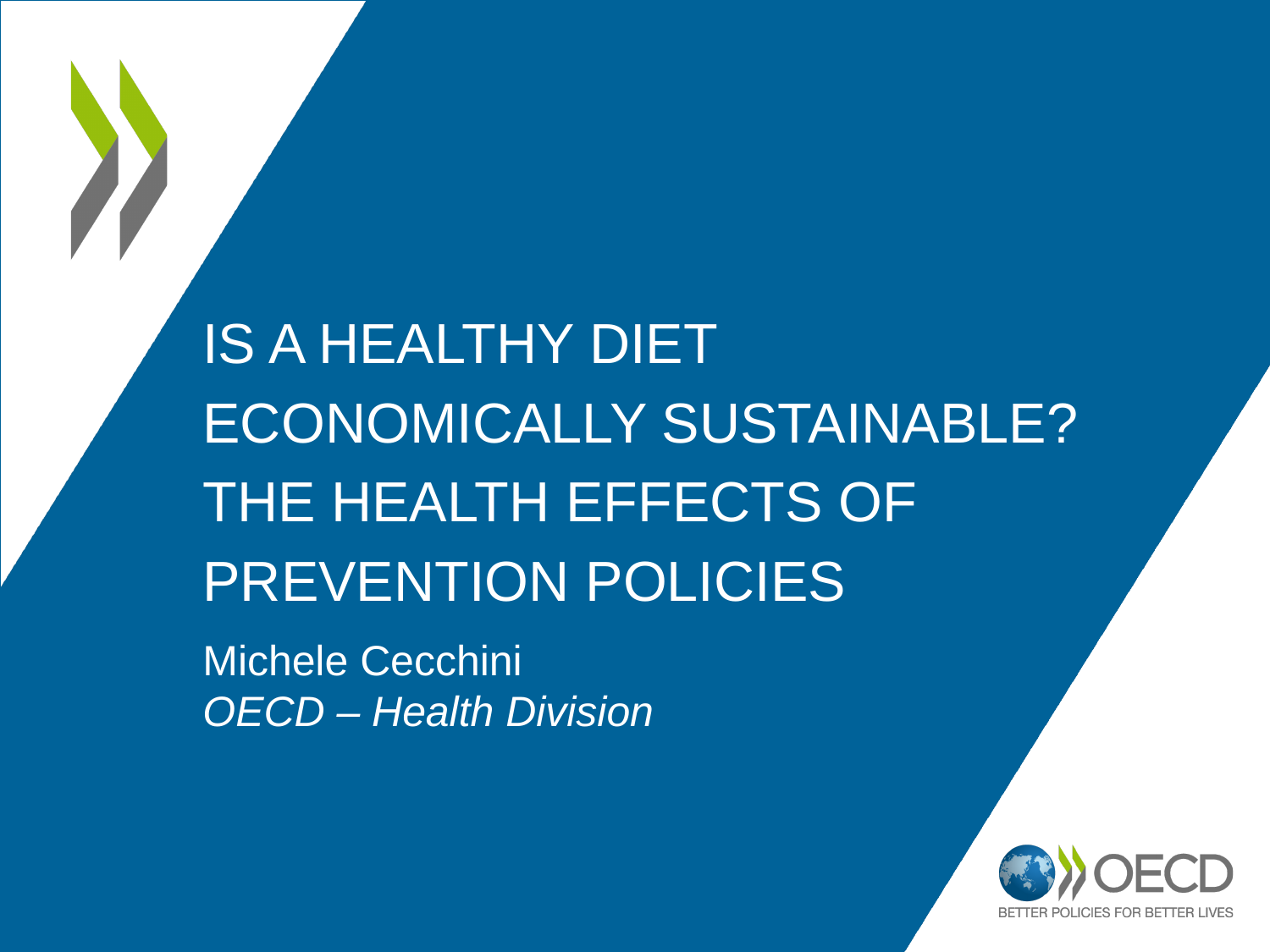

# Is a Healthy diet economically sustainable? The health effects of prevention policies
Michele Cecchini
OECD – Health Division